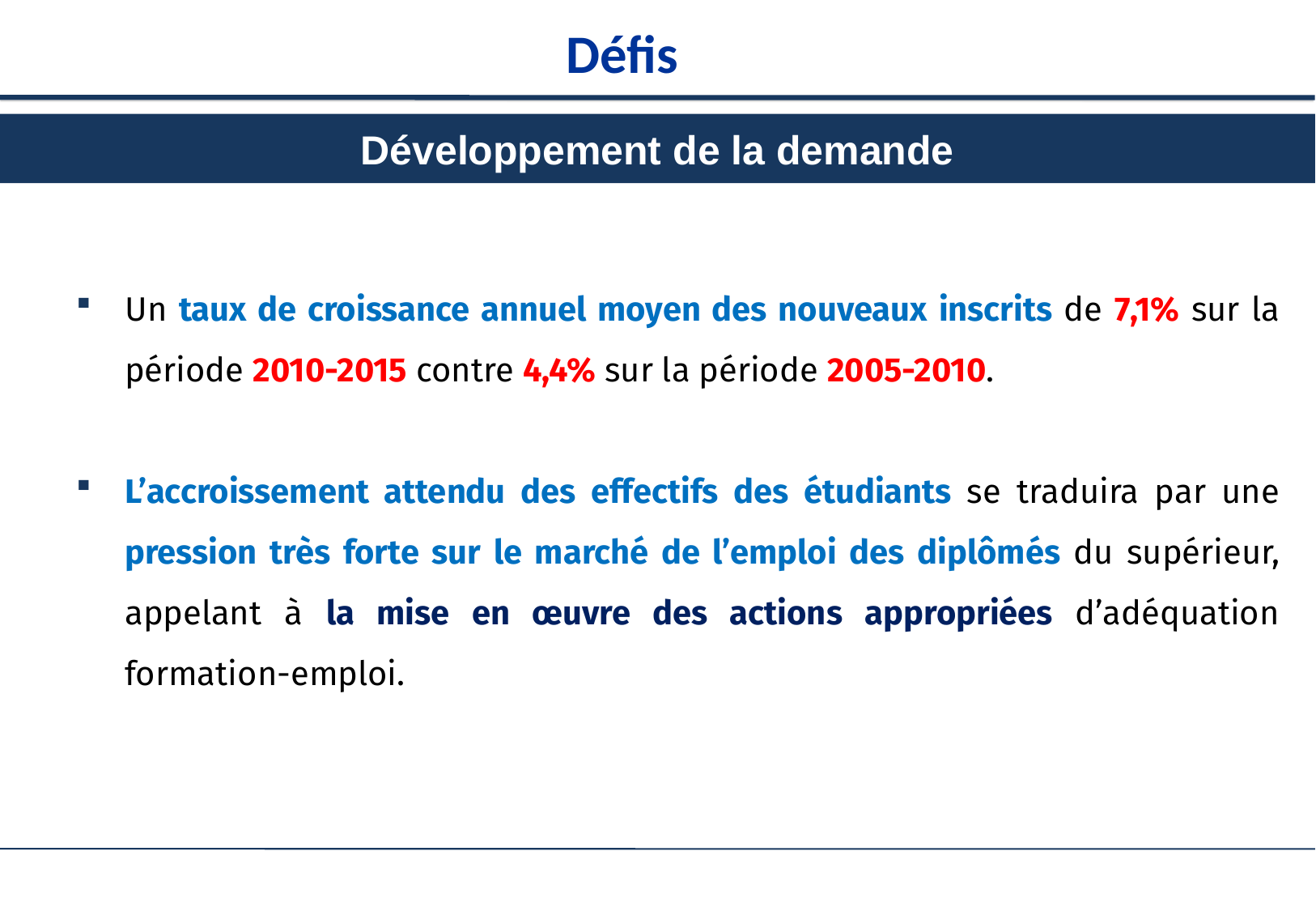

Défis
Développement de la demande
Un taux de croissance annuel moyen des nouveaux inscrits de 7,1% sur la période 2010-2015 contre 4,4% sur la période 2005-2010.
L’accroissement attendu des effectifs des étudiants se traduira par une pression très forte sur le marché de l’emploi des diplômés du supérieur, appelant à la mise en œuvre des actions appropriées d’adéquation formation-emploi.